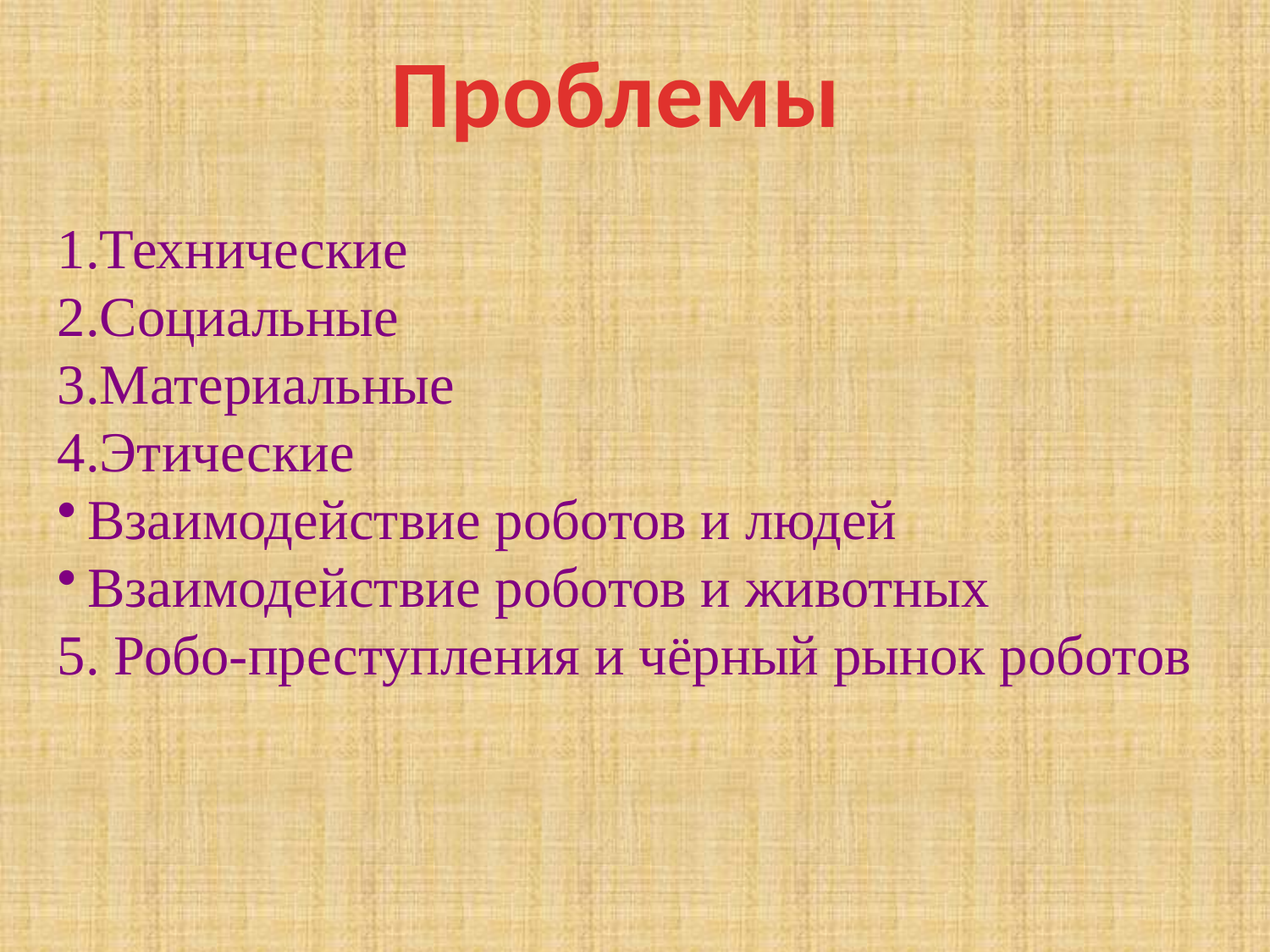

Проблемы
1.Технические
2.Социальные
3.Материальные
4.Этические
Взаимодействие роботов и людей
Взаимодействие роботов и животных
5. Робо-преступления и чёрный рынок роботов